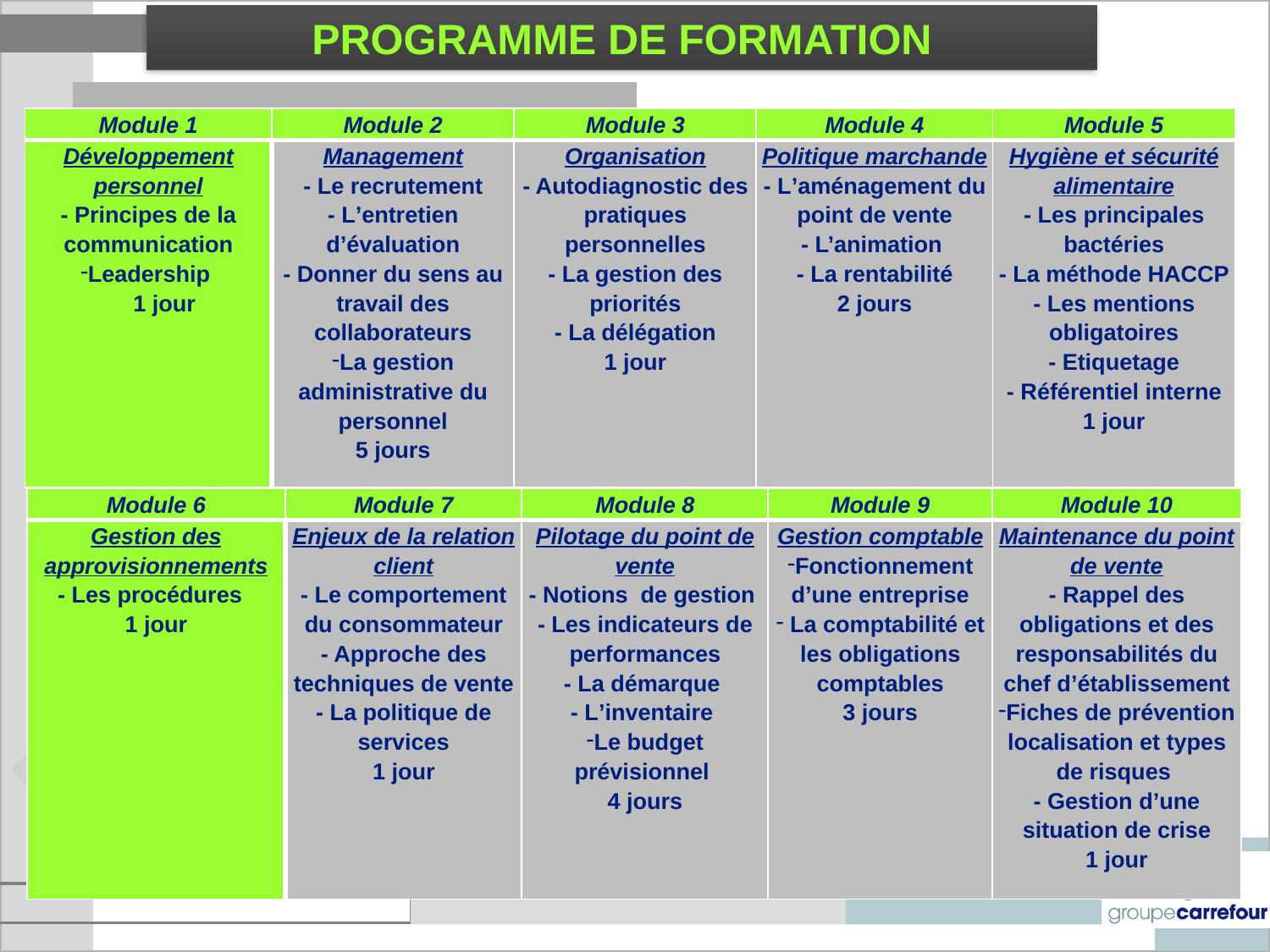

PROGRAMME DE FORMATION
| Module 1 | Module 2 | Module 3 | Module 4 | Module 5 |
| --- | --- | --- | --- | --- |
| Développement personnel - Principes de la communication Leadership 1 jour | Management - Le recrutement - L’entretien d’évaluation - Donner du sens au travail des collaborateurs La gestion administrative du personnel 5 jours | Organisation - Autodiagnostic des pratiques personnelles - La gestion des priorités - La délégation 1 jour | Politique marchande - L’aménagement du point de vente - L’animation - La rentabilité 2 jours | Hygiène et sécurité alimentaire - Les principales bactéries - La méthode HACCP - Les mentions obligatoires - Etiquetage - Référentiel interne 1 jour |

| Module 6 | Module 7 | Module 8 | Module 9 | Module 10 |
| --- | --- | --- | --- | --- |
| Gestion des approvisionnements - Les procédures 1 jour | Enjeux de la relation client - Le comportement du consommateur - Approche des techniques de vente - La politique de services 1 jour | Pilotage du point de vente - Notions de gestion - Les indicateurs de performances - La démarque - L’inventaire Le budget prévisionnel 4 jours | Gestion comptable Fonctionnement d’une entreprise La comptabilité et les obligations comptables 3 jours | Maintenance du point de vente - Rappel des obligations et des responsabilités du chef d’établissement Fiches de prévention localisation et types de risques - Gestion d’une situation de crise 1 jour |